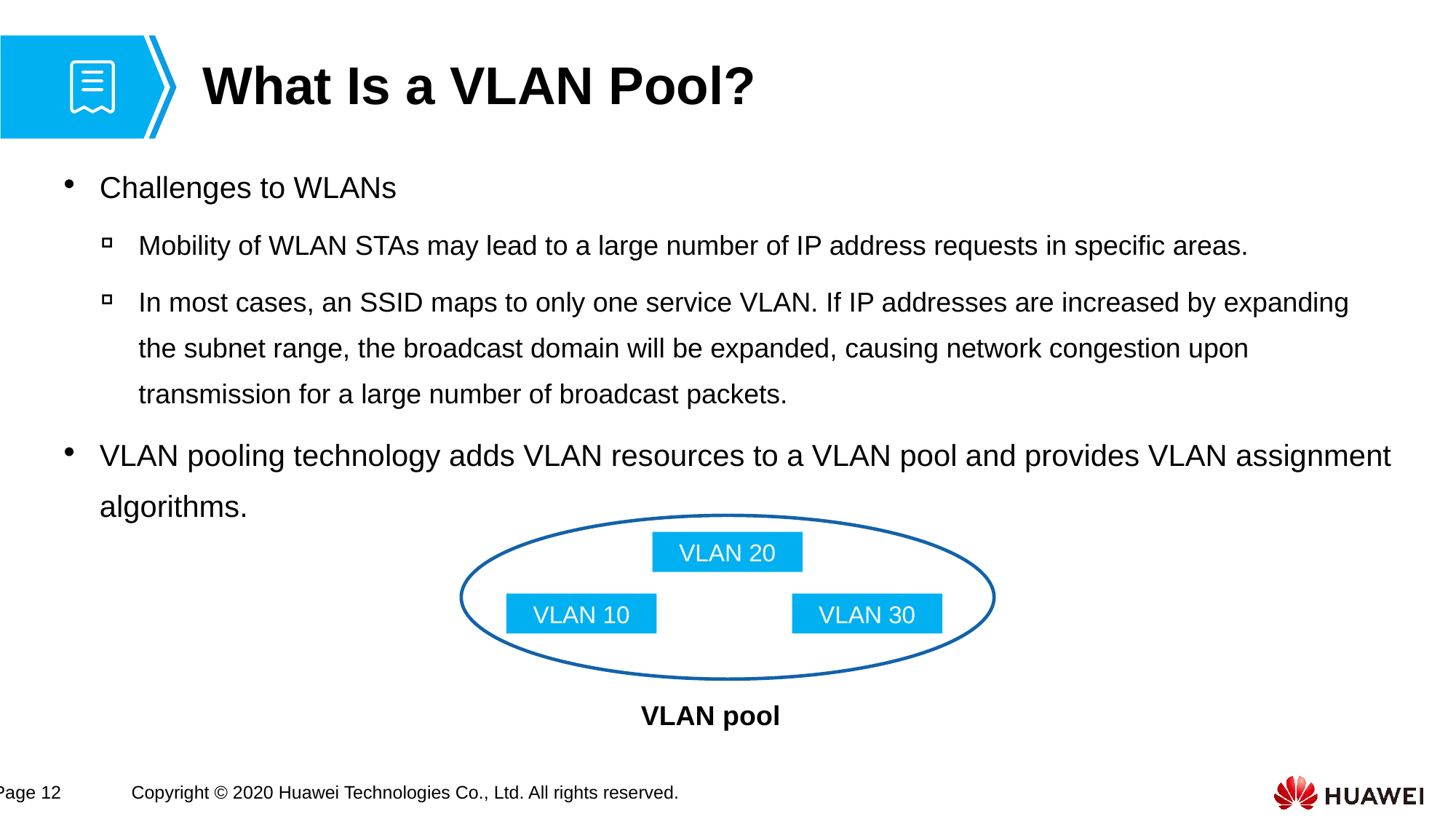

# What Is a VLAN Pool?
Challenges to WLANs
Mobility of WLAN STAs may lead to a large number of IP address requests in specific areas.
In most cases, an SSID maps to only one service VLAN. If IP addresses are increased by expanding the subnet range, the broadcast domain will be expanded, causing network congestion upon transmission for a large number of broadcast packets.
VLAN pooling technology adds VLAN resources to a VLAN pool and provides VLAN assignment algorithms.

VLAN 20
VLAN 10
VLAN 30
VLAN pool